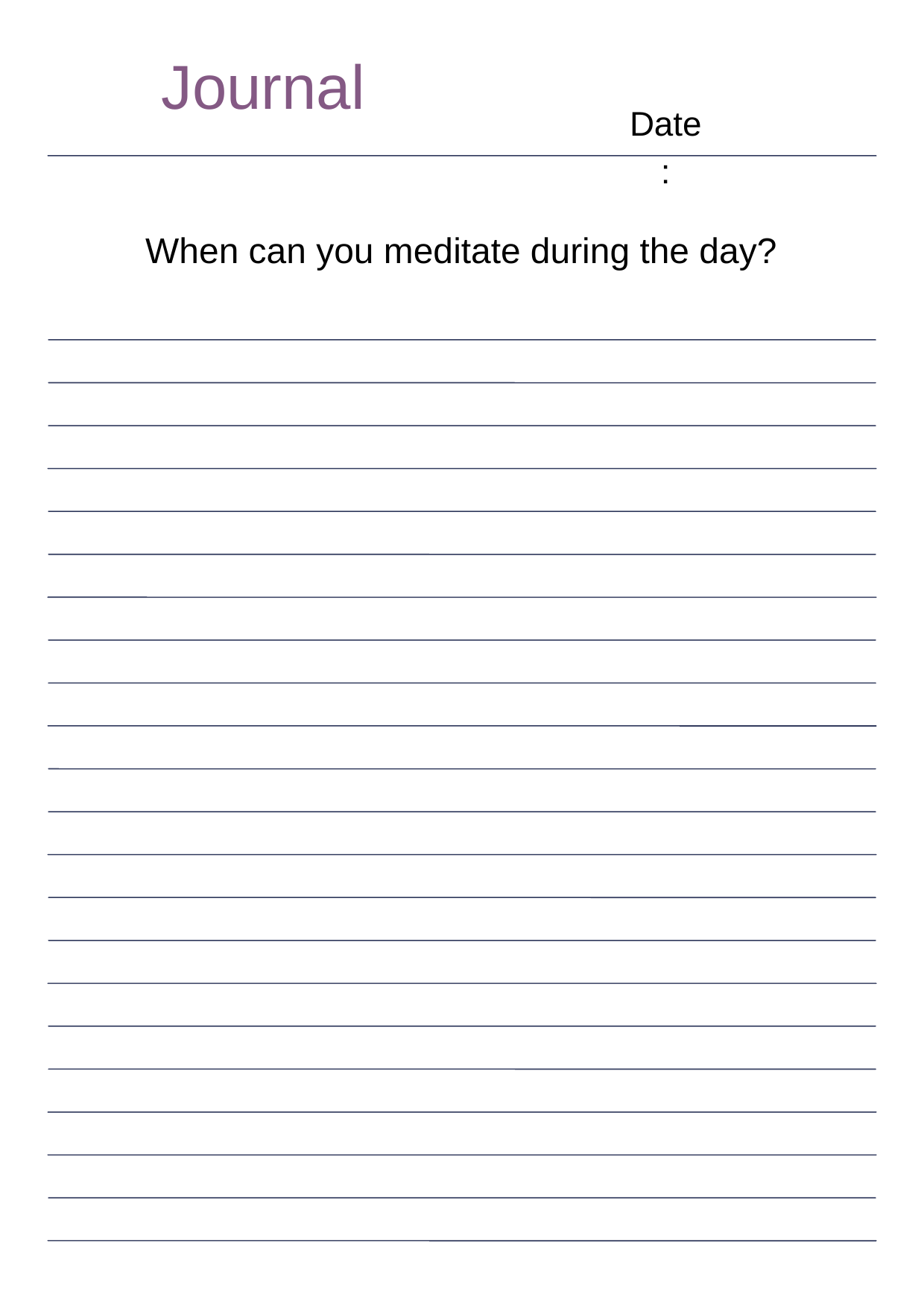

Journal
Date:

When can you meditate during the day?